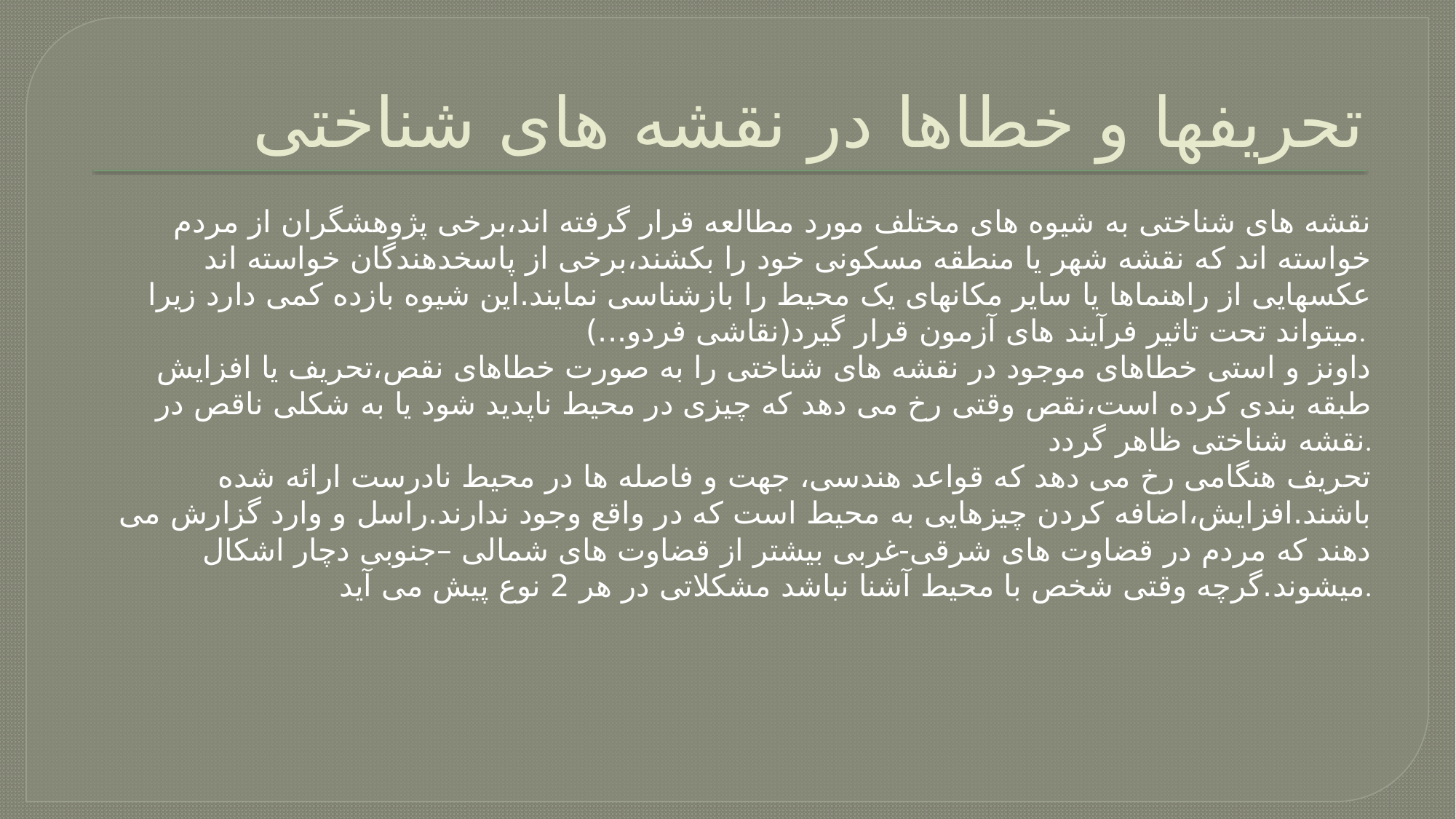

# تحریفها و خطاها در نقشه های شناختی
نقشه های شناختی به شیوه های مختلف مورد مطالعه قرار گرفته اند،برخی پژوهشگران از مردم خواسته اند که نقشه شهر یا منطقه مسکونی خود را بکشند،برخی از پاسخدهندگان خواسته اند عکسهایی از راهنماها یا سایر مکانهای یک محیط را بازشناسی نمایند.این شیوه بازده کمی دارد زیرا میتواند تحت تاثیر فرآیند های آزمون قرار گیرد(نقاشی فردو...).
داونز و استی خطاهای موجود در نقشه های شناختی را به صورت خطاهای نقص،تحریف یا افزایش طبقه بندی کرده است،نقص وقتی رخ می دهد که چیزی در محیط ناپدید شود یا به شکلی ناقص در نقشه شناختی ظاهر گردد.
تحریف هنگامی رخ می دهد که قواعد هندسی، جهت و فاصله ها در محیط نادرست ارائه شده باشند.افزایش،اضافه کردن چیزهایی به محیط است که در واقع وجود ندارند.راسل و وارد گزارش می دهند که مردم در قضاوت های شرقی-غربی بیشتر از قضاوت های شمالی –جنوبی دچار اشکال میشوند.گرچه وقتی شخص با محیط آشنا نباشد مشکلاتی در هر 2 نوع پیش می آید.